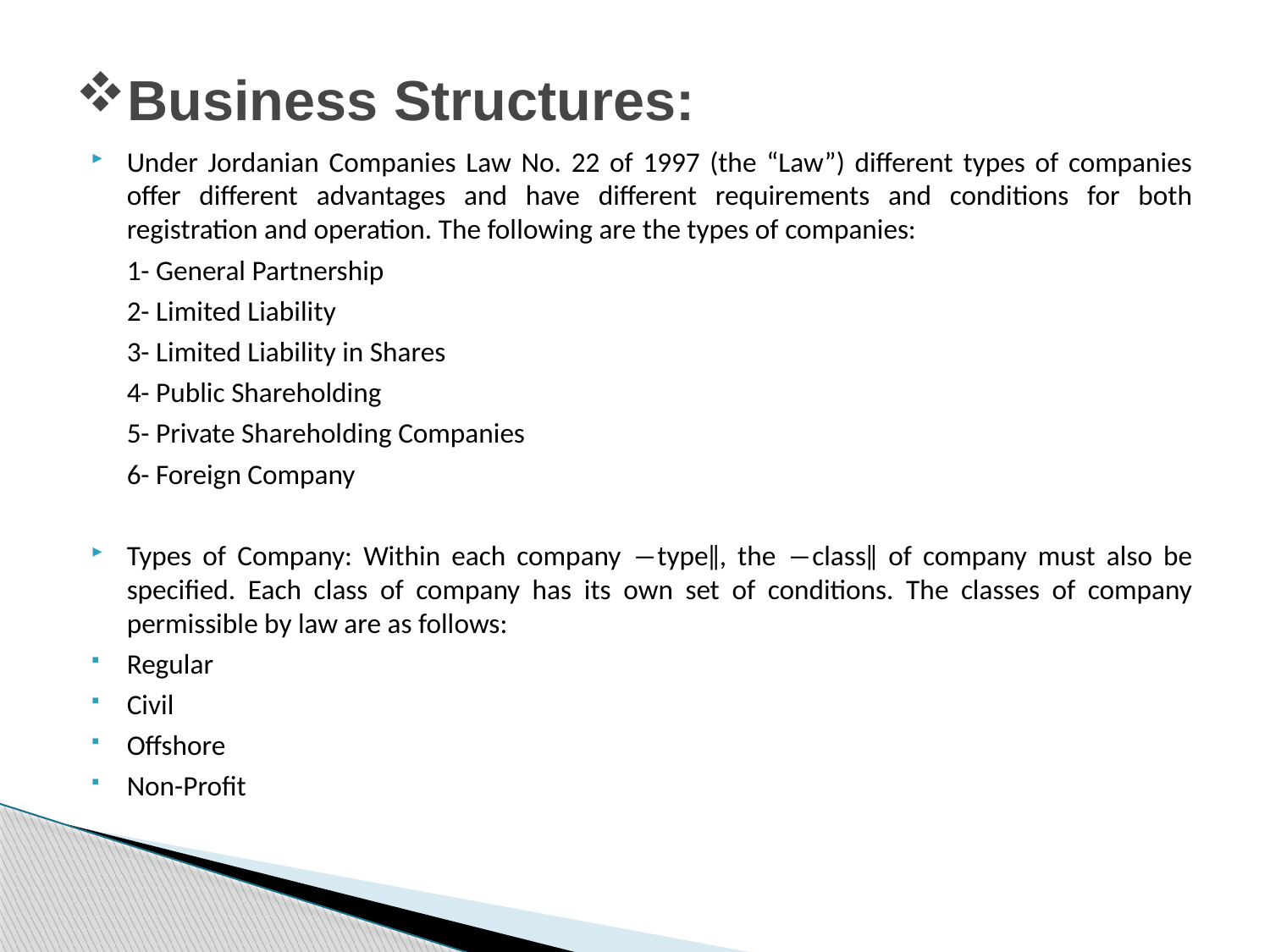

# Business Structures:
Under Jordanian Companies Law No. 22 of 1997 (the “Law”) different types of companies offer different advantages and have different requirements and conditions for both registration and operation. The following are the types of companies:
	1- General Partnership
	2- Limited Liability
	3- Limited Liability in Shares
	4- Public Shareholding
	5- Private Shareholding Companies
	6- Foreign Company

Types of Company: Within each company ―type‖, the ―class‖ of company must also be specified. Each class of company has its own set of conditions. The classes of company permissible by law are as follows:
Regular
Civil
Offshore
Non-Profit